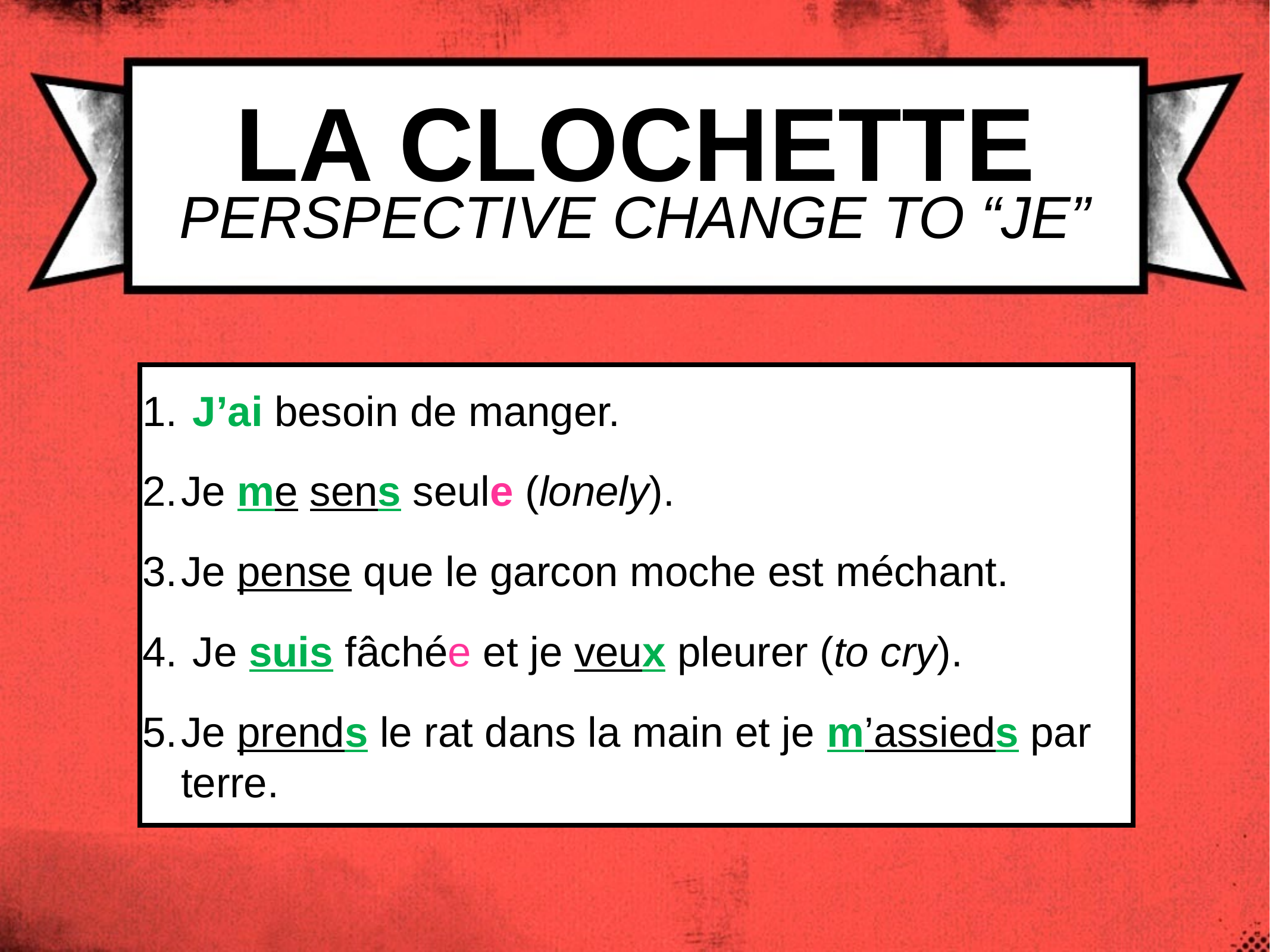

# LA CLOCHETTE perspective change to “je”
 J’ai besoin de manger.
Je me sens seule (lonely).
Je pense que le garcon moche est méchant.
 Je suis fâchée et je veux pleurer (to cry).
Je prends le rat dans la main et je m’assieds par terre.